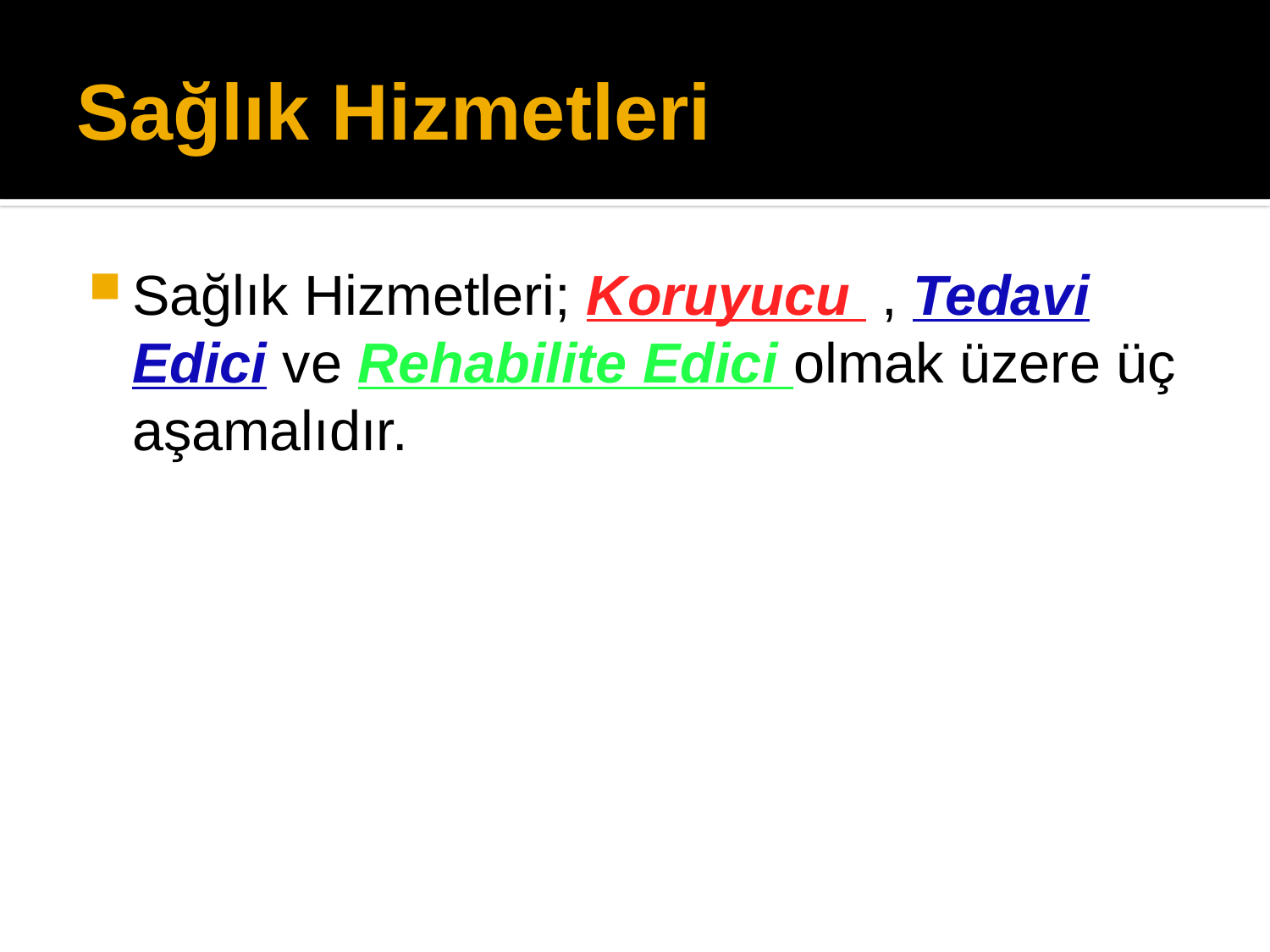

# Sağlık Hizmetleri
Sağlık Hizmetleri; Koruyucu  , Tedavi Edici ve Rehabilite Edici olmak üzere üç aşamalıdır.